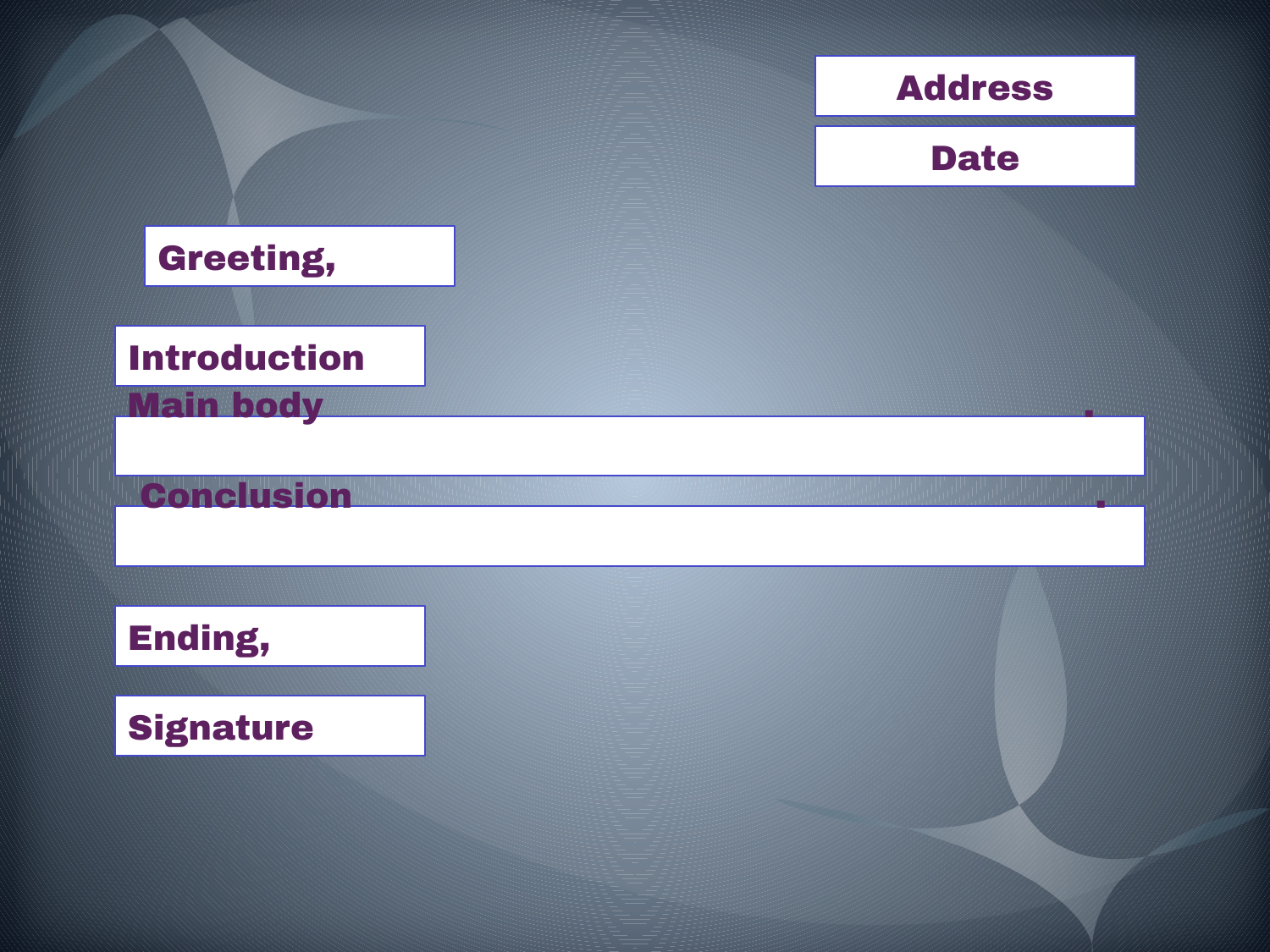

Address
Date
Greeting,

Introduction           .
Main body                                                                .
 Conclusion                                                              .
Ending,
Signature